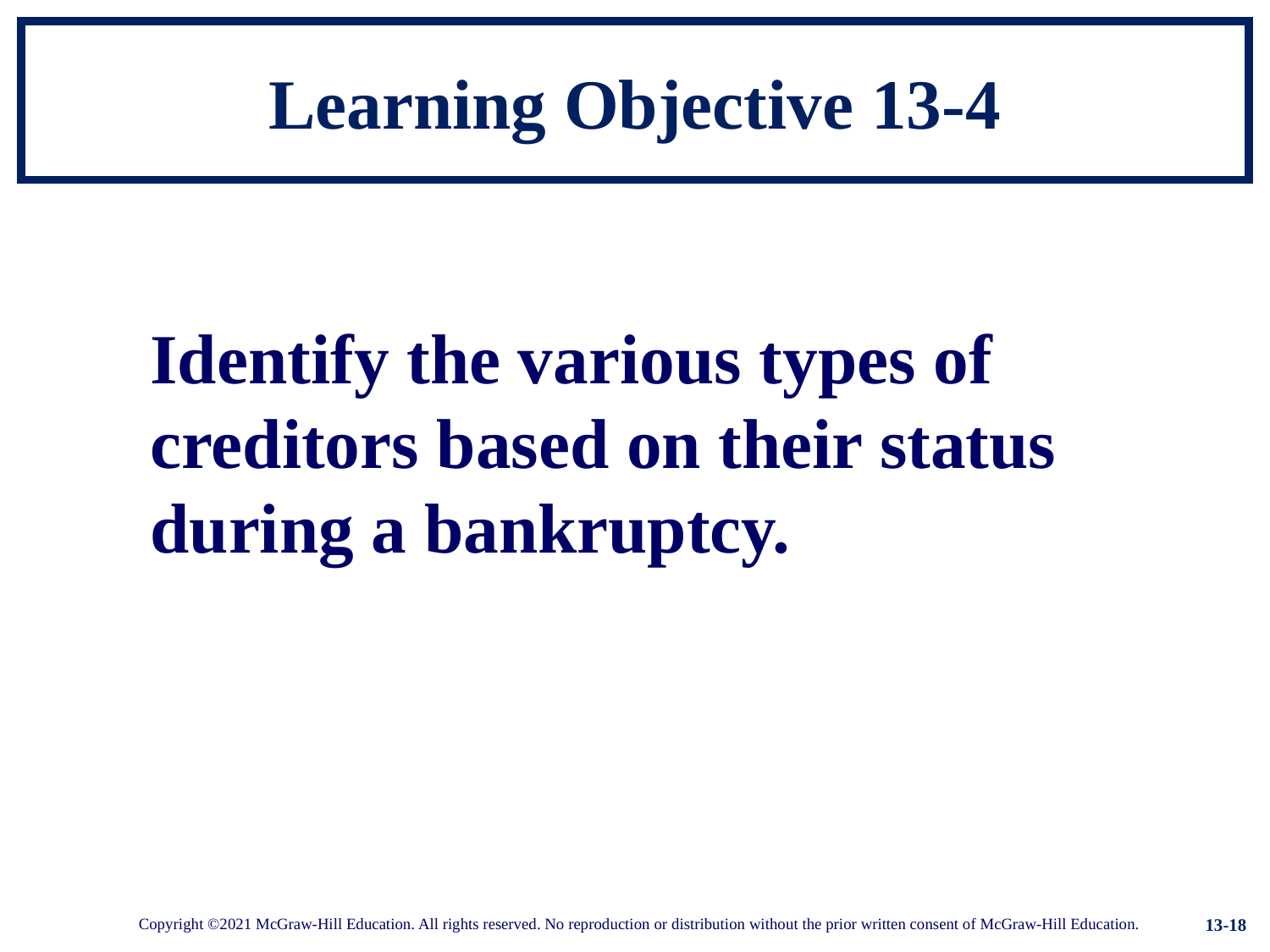

# Learning Objective 13-4

Identify the various types of creditors based on their status during a bankruptcy.

13-18
Copyright ©2021 McGraw-Hill Education. All rights reserved. No reproduction or distribution without the prior written consent of McGraw-Hill Education.